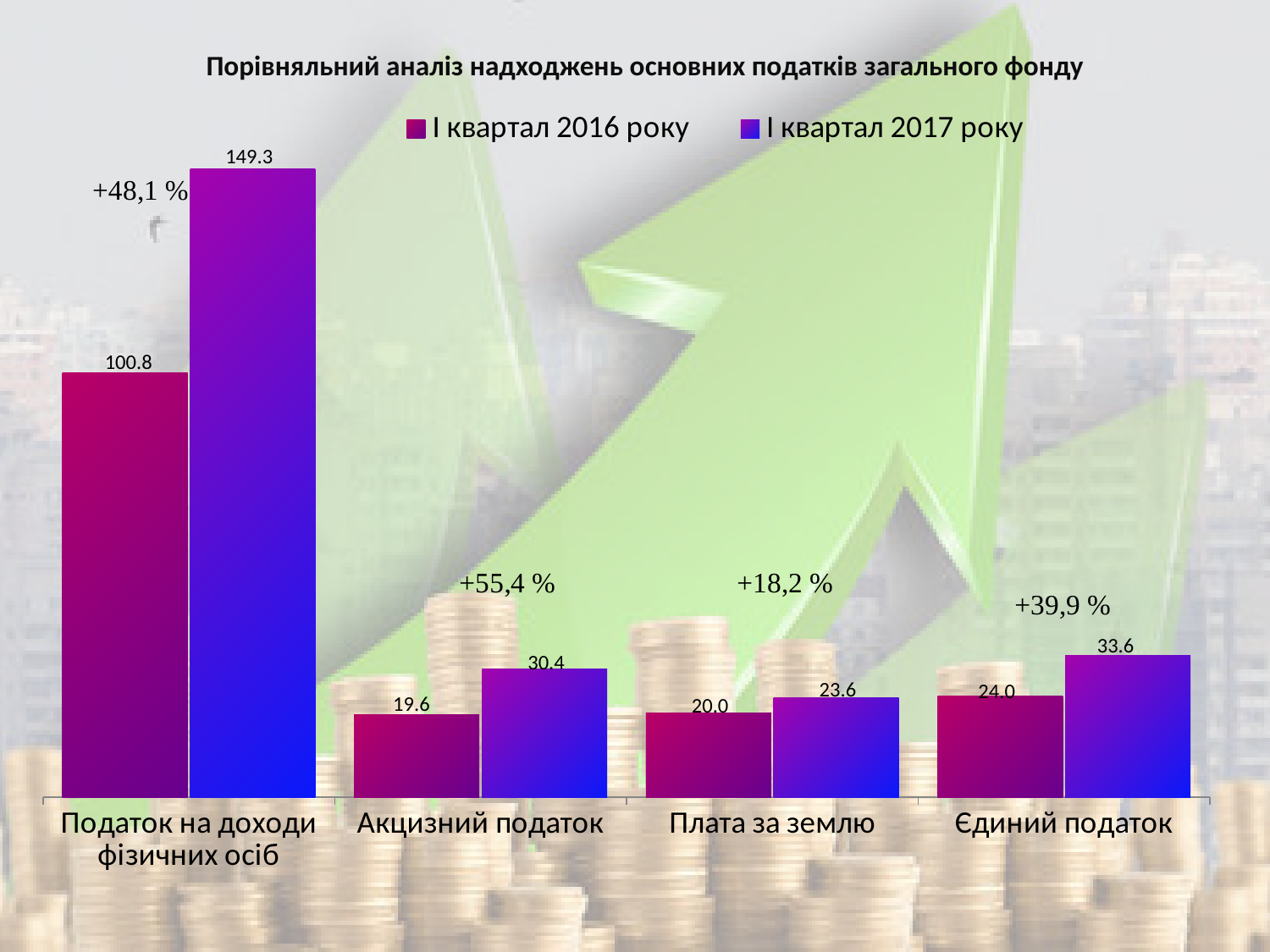

# Порівняльний аналіз надходжень основних податків загального фонду

### Chart

| Category | І квартал 2016 року | І квартал 2017 року |
|---|---|---|
| Податок на доходи фізичних осіб | 100.8 | 149.3 |
| Акцизний податок | 19.6 | 30.4 |
| Плата за землю | 20.0 | 23.6 |
| Єдиний податок | 24.0 | 33.6 |